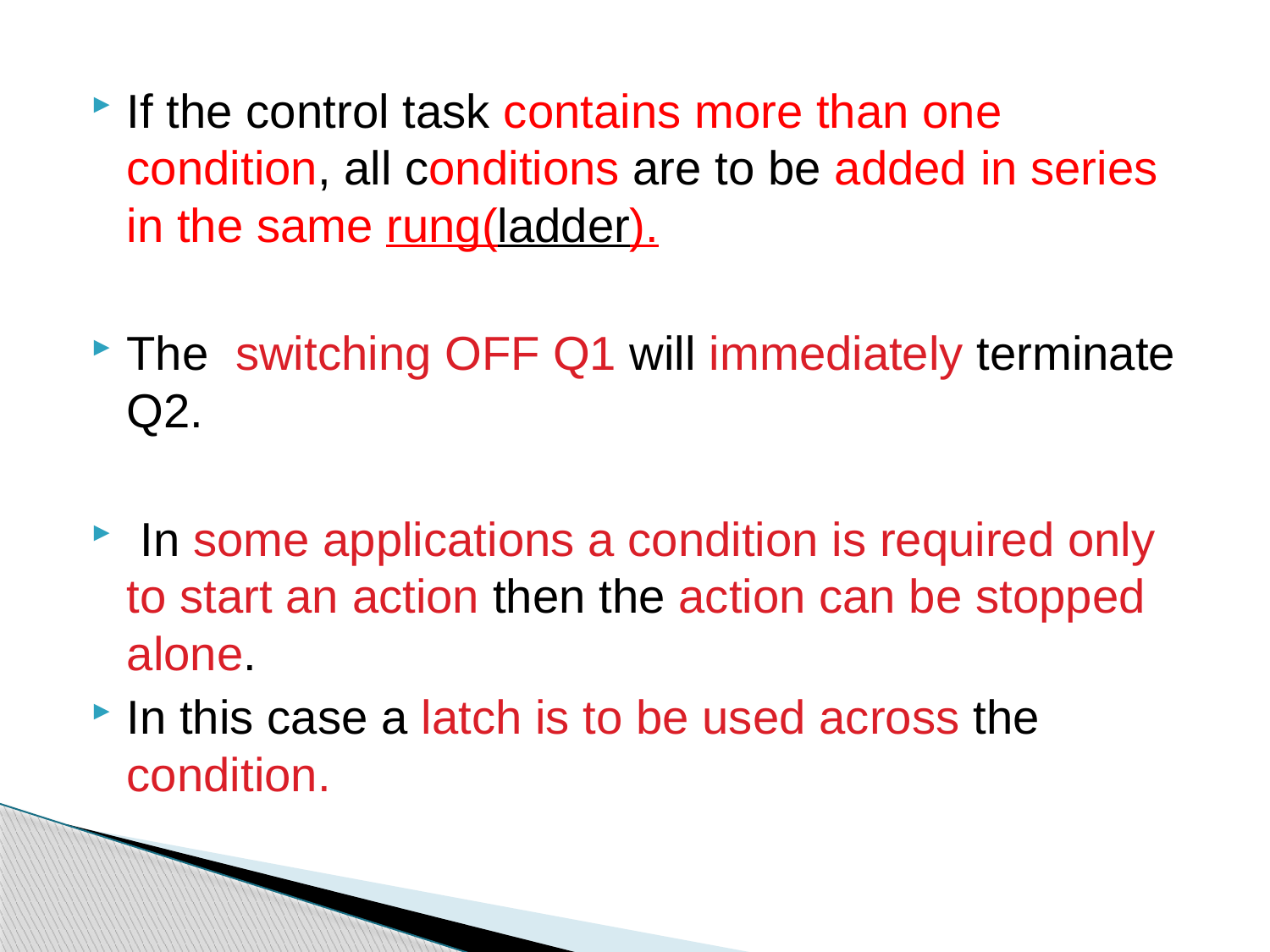

If the control task contains more than one condition, all conditions are to be added in series in the same rung(ladder).

The  switching OFF Q1 will immediately terminate Q2.

 In some applications a condition is required only to start an action then the action can be stopped alone.
In this case a latch is to be used across the condition.